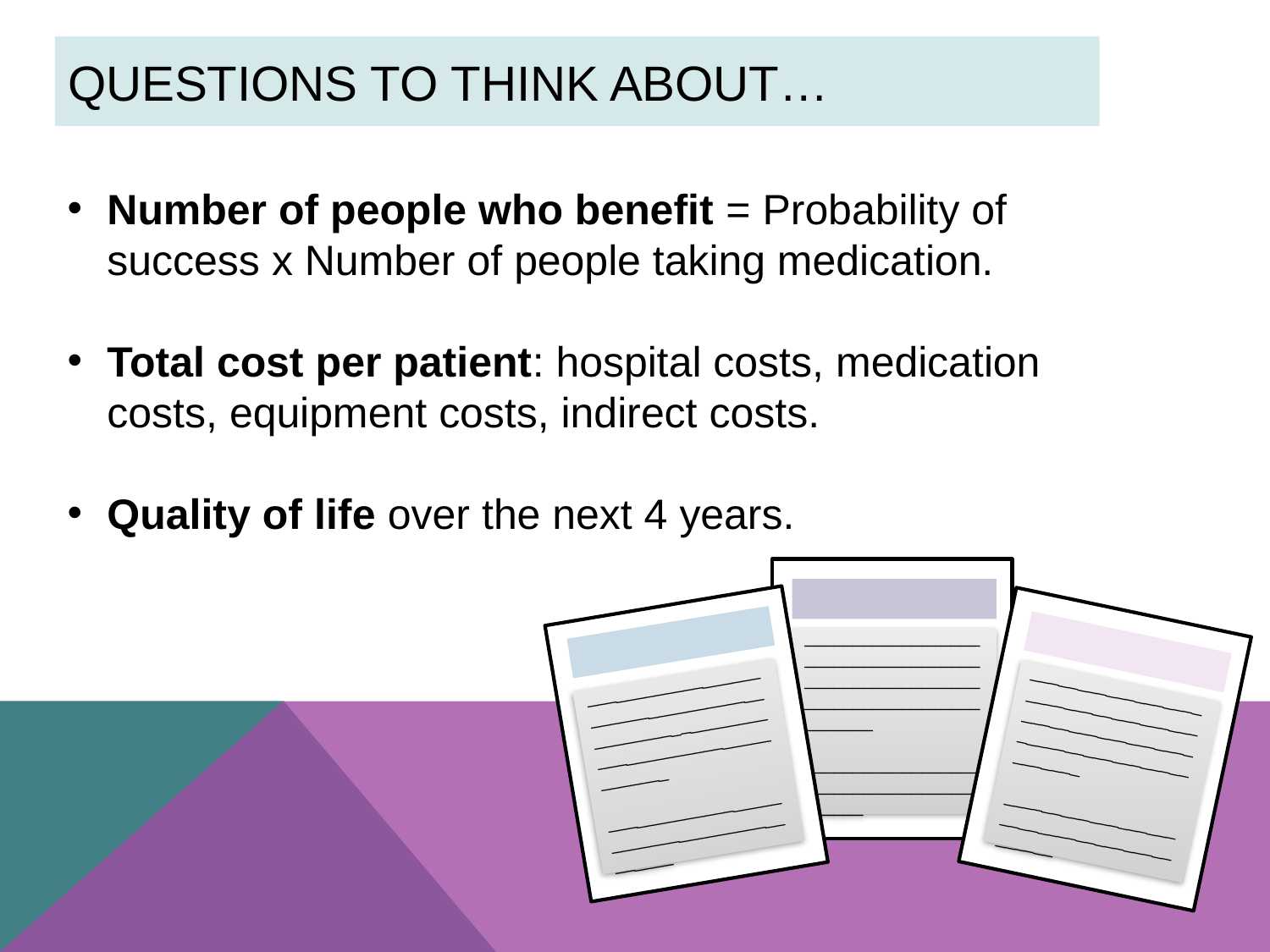

# Questions to think about…
Number of people who benefit = Probability of success x Number of people taking medication.

Total cost per patient: hospital costs, medication costs, equipment costs, indirect costs.

Quality of life over the next 4 years.

_______________________________________________________________________________

__________________________________________

_______________________________________________________________________________

__________________________________________

_______________________________________________________________________________

__________________________________________